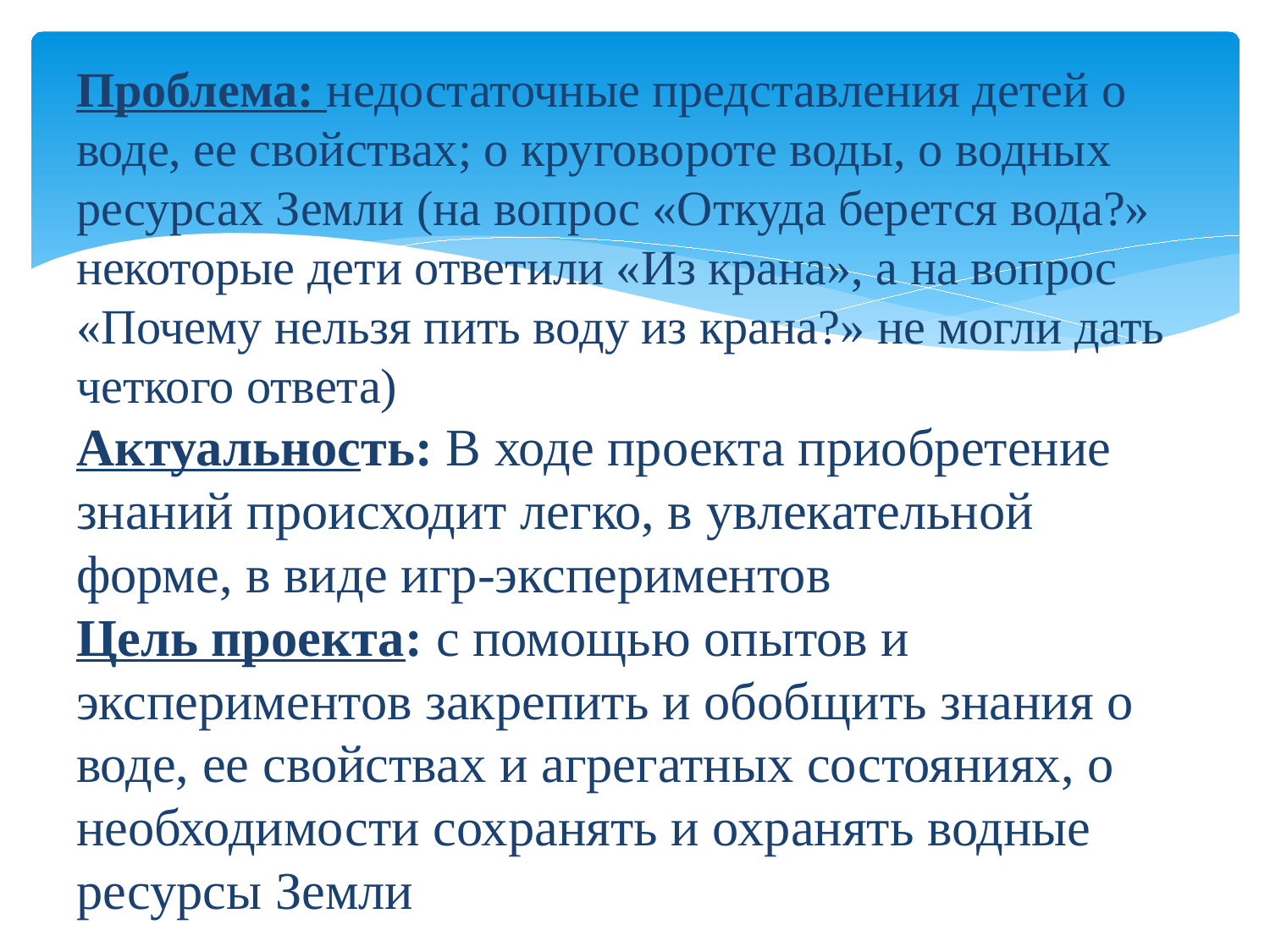

# Проблема: недостаточные представления детей о воде, ее свойствах; о круговороте воды, о водных ресурсах Земли (на вопрос «Откуда берется вода?» некоторые дети ответили «Из крана», а на вопрос «Почему нельзя пить воду из крана?» не могли дать четкого ответа) Актуальность: В ходе проекта приобретение знаний происходит легко, в увлекательной форме, в виде игр-экспериментов Цель проекта: с помощью опытов и экспериментов закрепить и обобщить знания о воде, ее свойствах и агрегатных состояниях, о необходимости сохранять и охранять водные ресурсы Земли